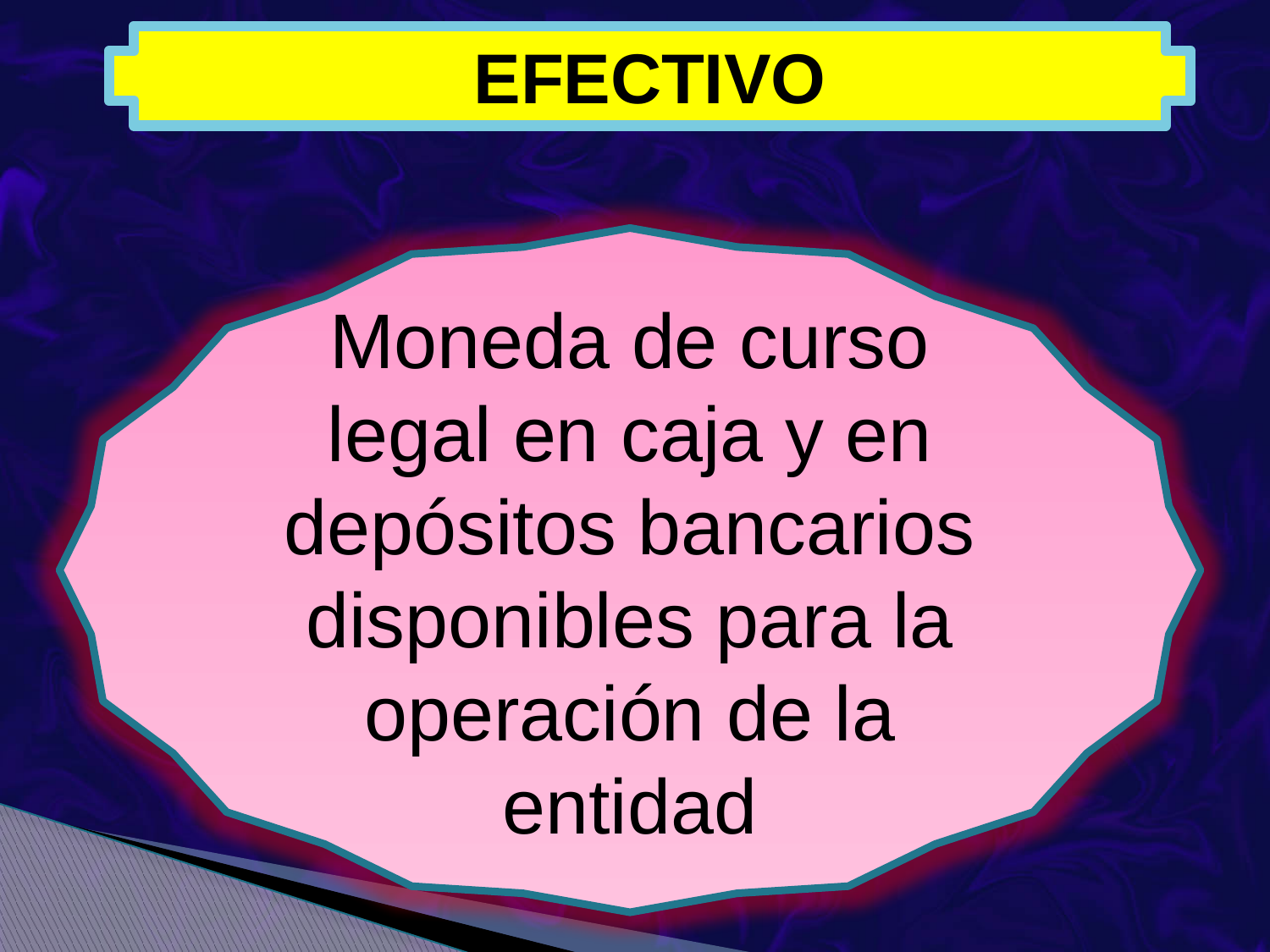

EFECTIVO
Moneda de curso legal en caja y en depósitos bancarios disponibles para la operación de la entidad